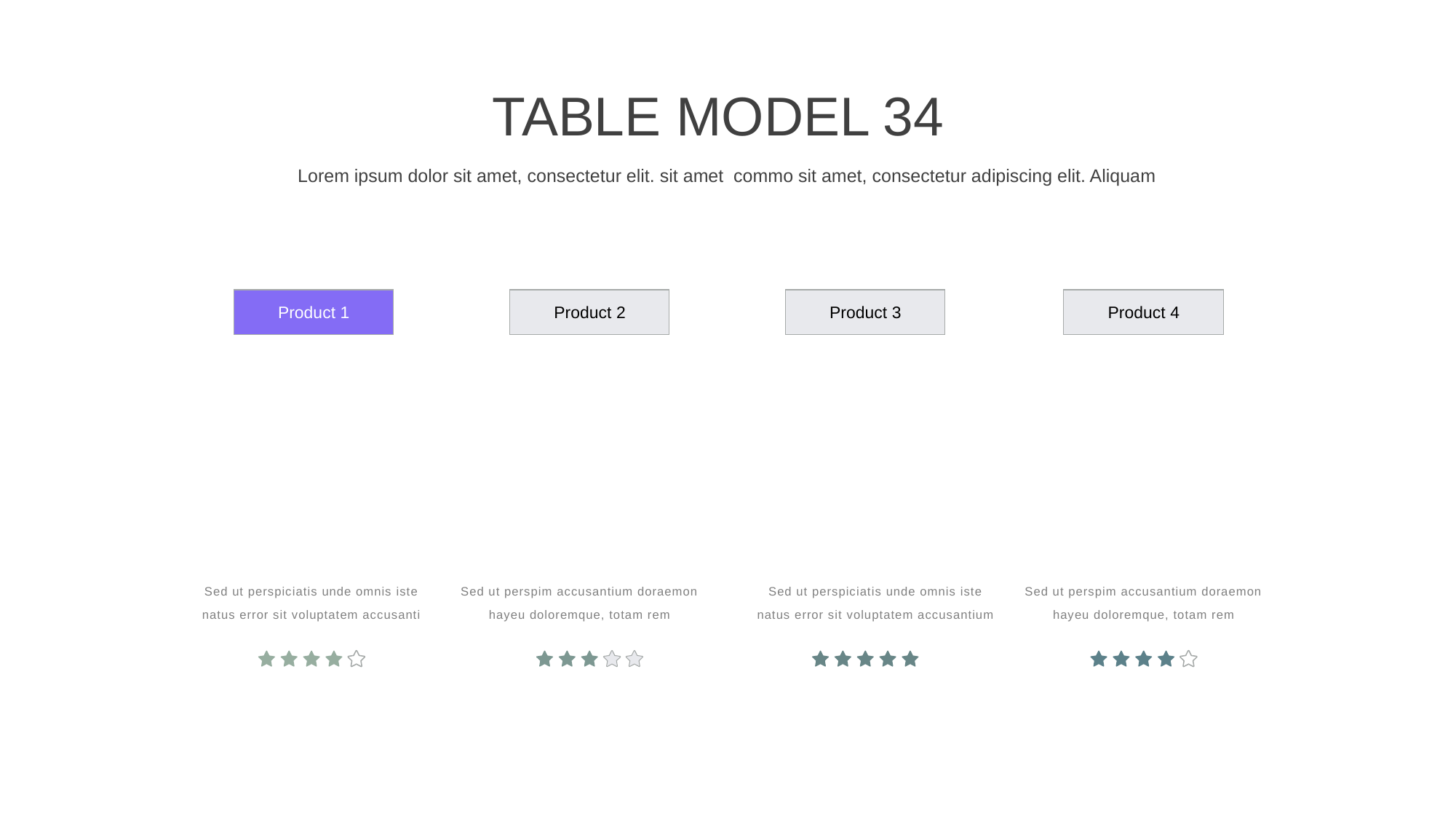

TABLE MODEL 34
Lorem ipsum dolor sit amet, consectetur elit. sit amet  commo sit amet, consectetur adipiscing elit. Aliquam

Product 1
Product 2
Product 3
Product 4

Sed ut perspiciatis unde omnis iste natus error sit voluptatem accusanti
Sed ut perspim accusantium doraemon hayeu doloremque, totam rem
Sed ut perspiciatis unde omnis iste natus error sit voluptatem accusantium
Sed ut perspim accusantium doraemon hayeu doloremque, totam rem